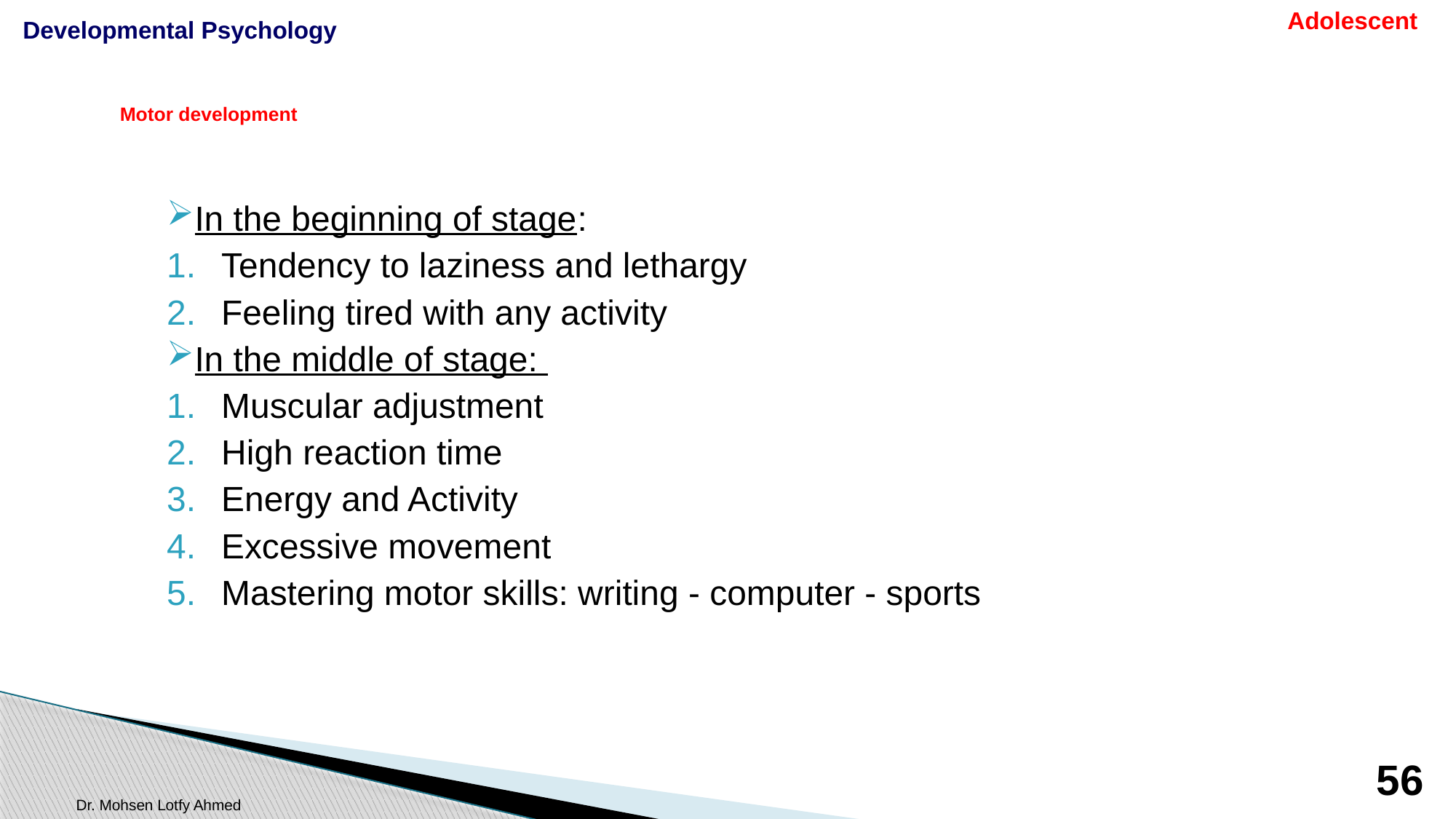

Adolescent
Developmental Psychology
# Motor development
In the beginning of stage:
Tendency to laziness and lethargy
Feeling tired with any activity
In the middle of stage:
Muscular adjustment
High reaction time
Energy and Activity
Excessive movement
Mastering motor skills: writing - computer - sports
56
Dr. Mohsen Lotfy Ahmed